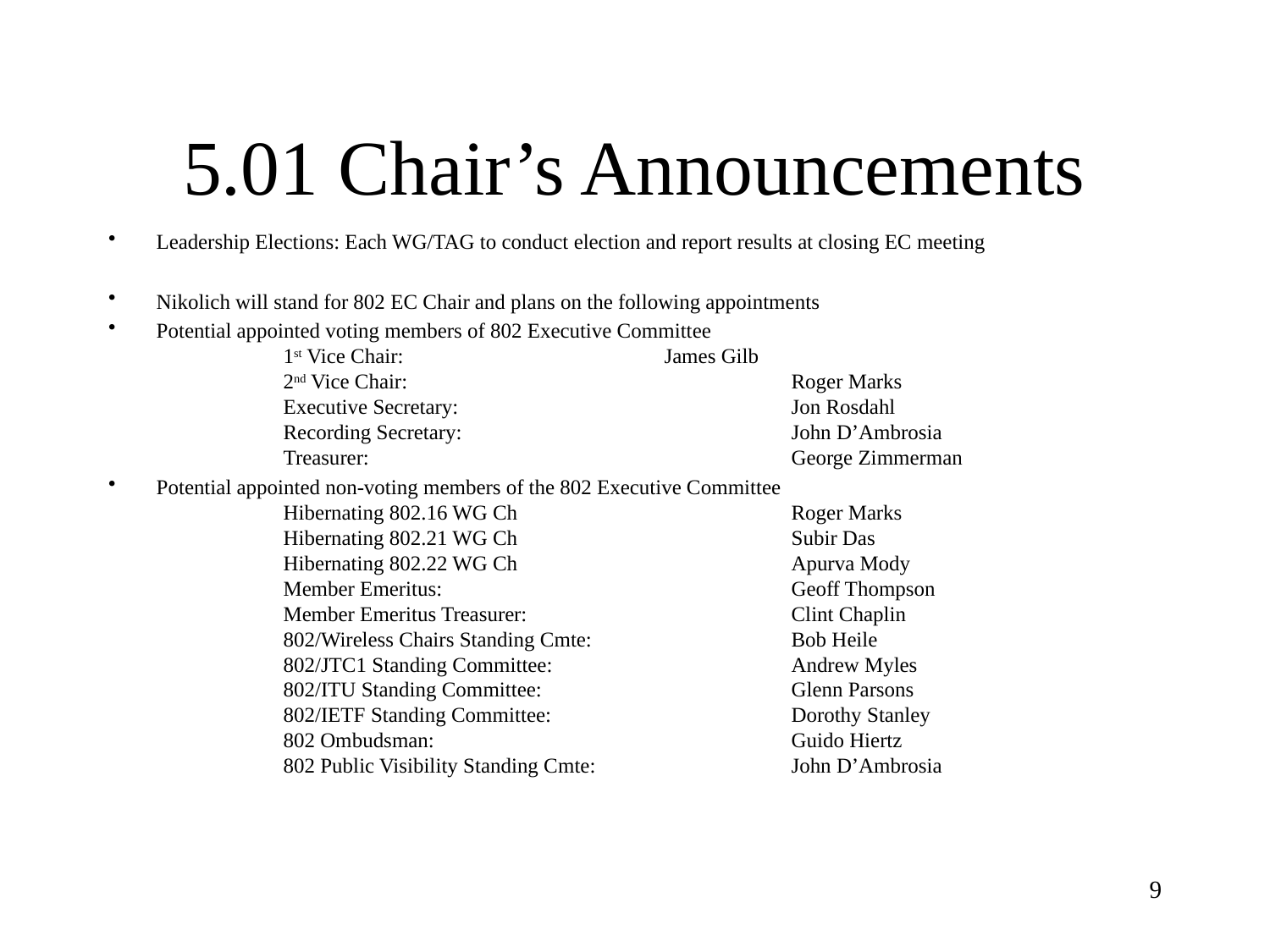

# 5.01 Chair’s Announcements
Leadership Elections: Each WG/TAG to conduct election and report results at closing EC meeting

Nikolich will stand for 802 EC Chair and plans on the following appointments
Potential appointed voting members of 802 Executive Committee
	1st Vice Chair: 			James Gilb
	2nd Vice Chair: 			Roger Marks
	Executive Secretary: 			Jon Rosdahl
	Recording Secretary: 			John D’Ambrosia
	Treasurer: 				George Zimmerman
Potential appointed non-voting members of the 802 Executive Committee
	Hibernating 802.16 WG Ch			Roger Marks
	Hibernating 802.21 WG Ch			Subir Das
	Hibernating 802.22 WG Ch			Apurva Mody
	Member Emeritus: 			Geoff Thompson
	Member Emeritus Treasurer:			Clint Chaplin
	802/Wireless Chairs Standing Cmte: 		Bob Heile
	802/JTC1 Standing Committee:		Andrew Myles
	802/ITU Standing Committee: 		Glenn Parsons
	802/IETF Standing Committee:		Dorothy Stanley
	802 Ombudsman:			Guido Hiertz
	802 Public Visibility Standing Cmte:		John D’Ambrosia
9